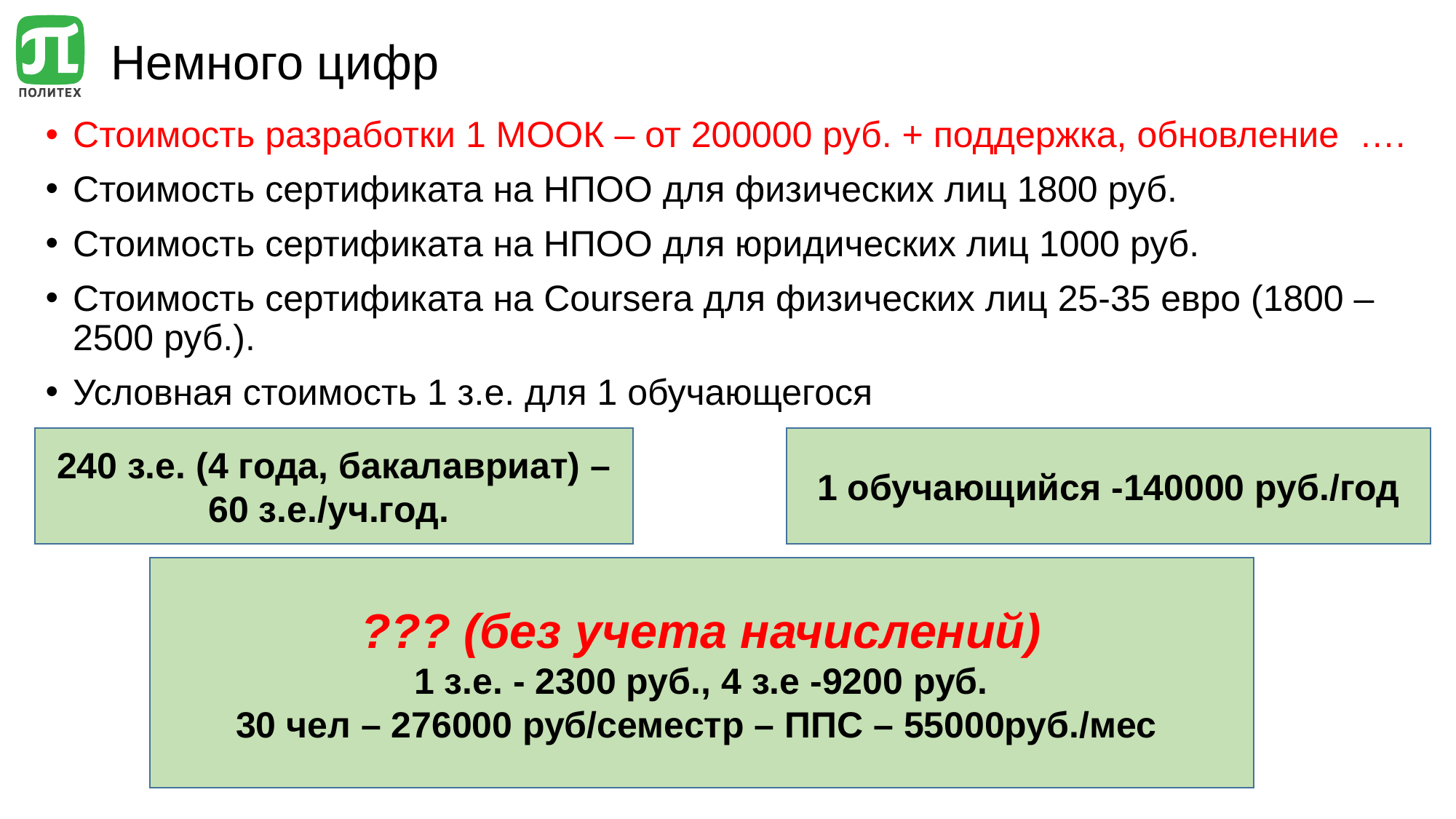

# Немного цифр
Стоимость разработки 1 МООК – от 200000 руб. + поддержка, обновление  ….
Стоимость сертификата на НПОО для физических лиц 1800 руб.
Стоимость сертификата на НПОО для юридических лиц 1000 руб.
Стоимость сертификата на Coursera для физических лиц 25-35 евро (1800 – 2500 руб.).
Условная стоимость 1 з.е. для 1 обучающегося

240 з.е. (4 года, бакалавриат) – 60 з.е./уч.год.
1 обучающийся -140000 руб./год
??? (без учета начислений)
1 з.е. - 2300 руб., 4 з.е -9200 руб.
30 чел – 276000 руб/семестр – ППС – 55000руб./мес